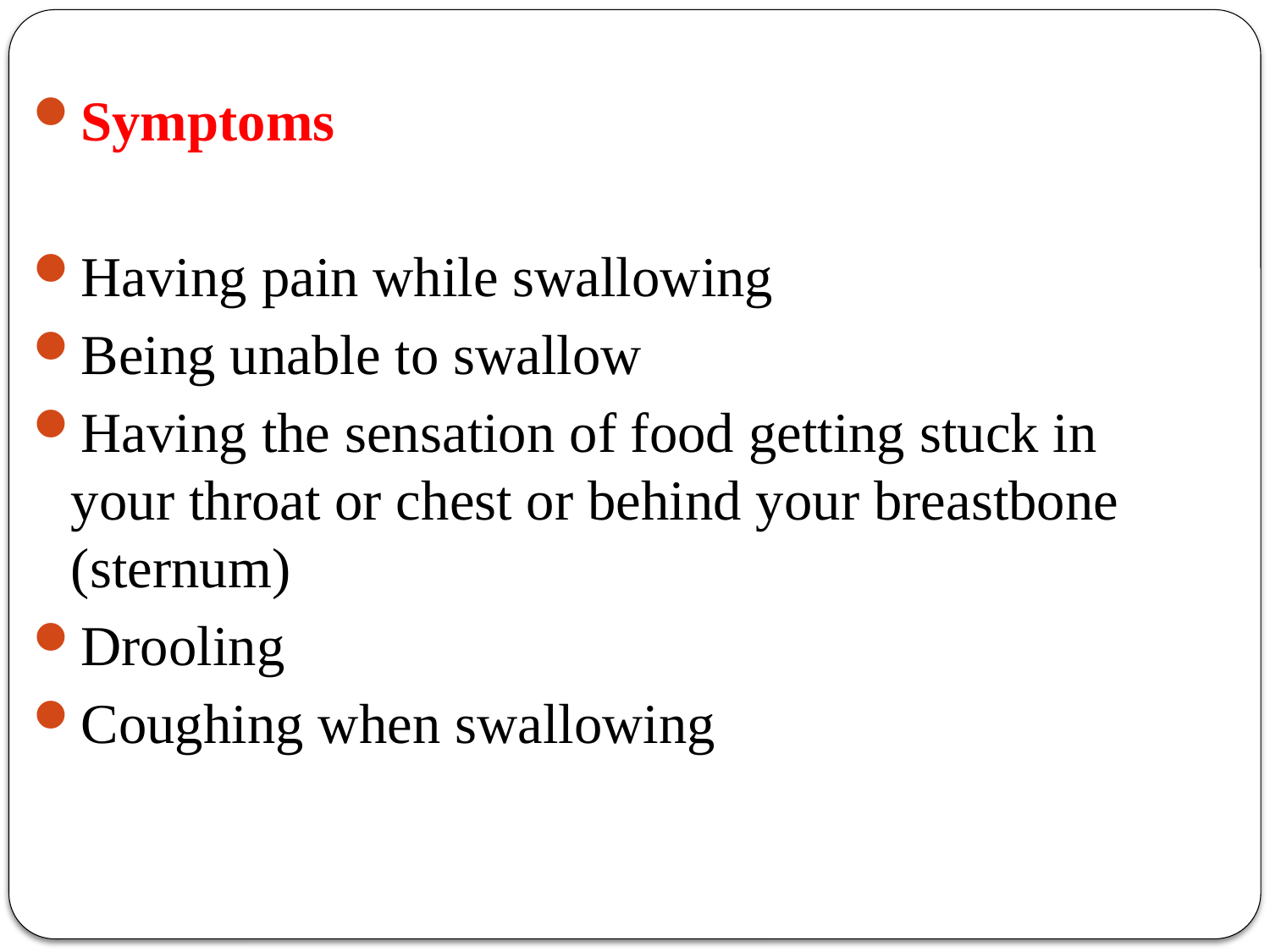

Symptoms

Having pain while swallowing
Being unable to swallow
Having the sensation of food getting stuck in your throat or chest or behind your breastbone (sternum)
Drooling
Coughing when swallowing